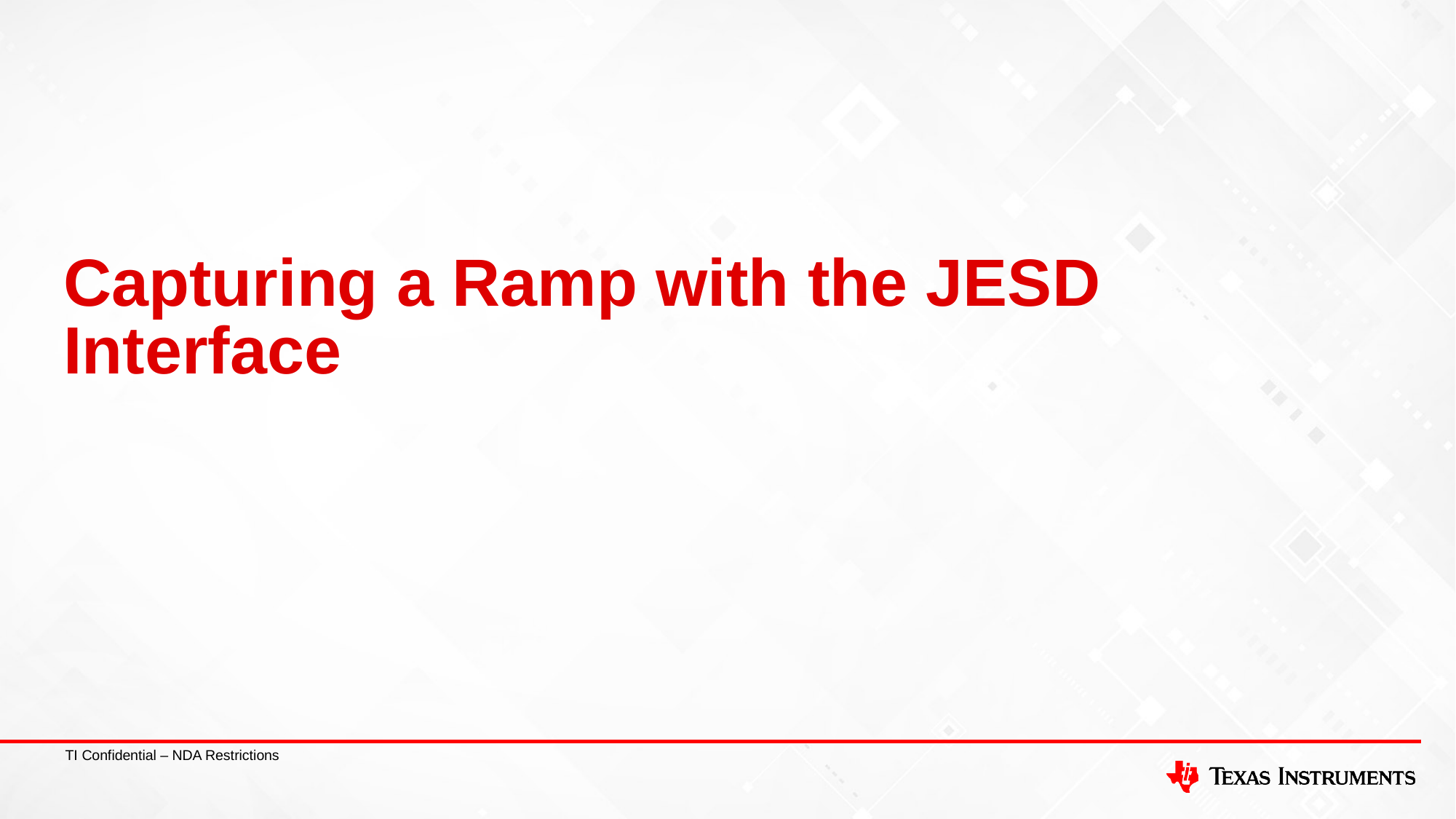

# Capturing a Ramp with the JESD Interface